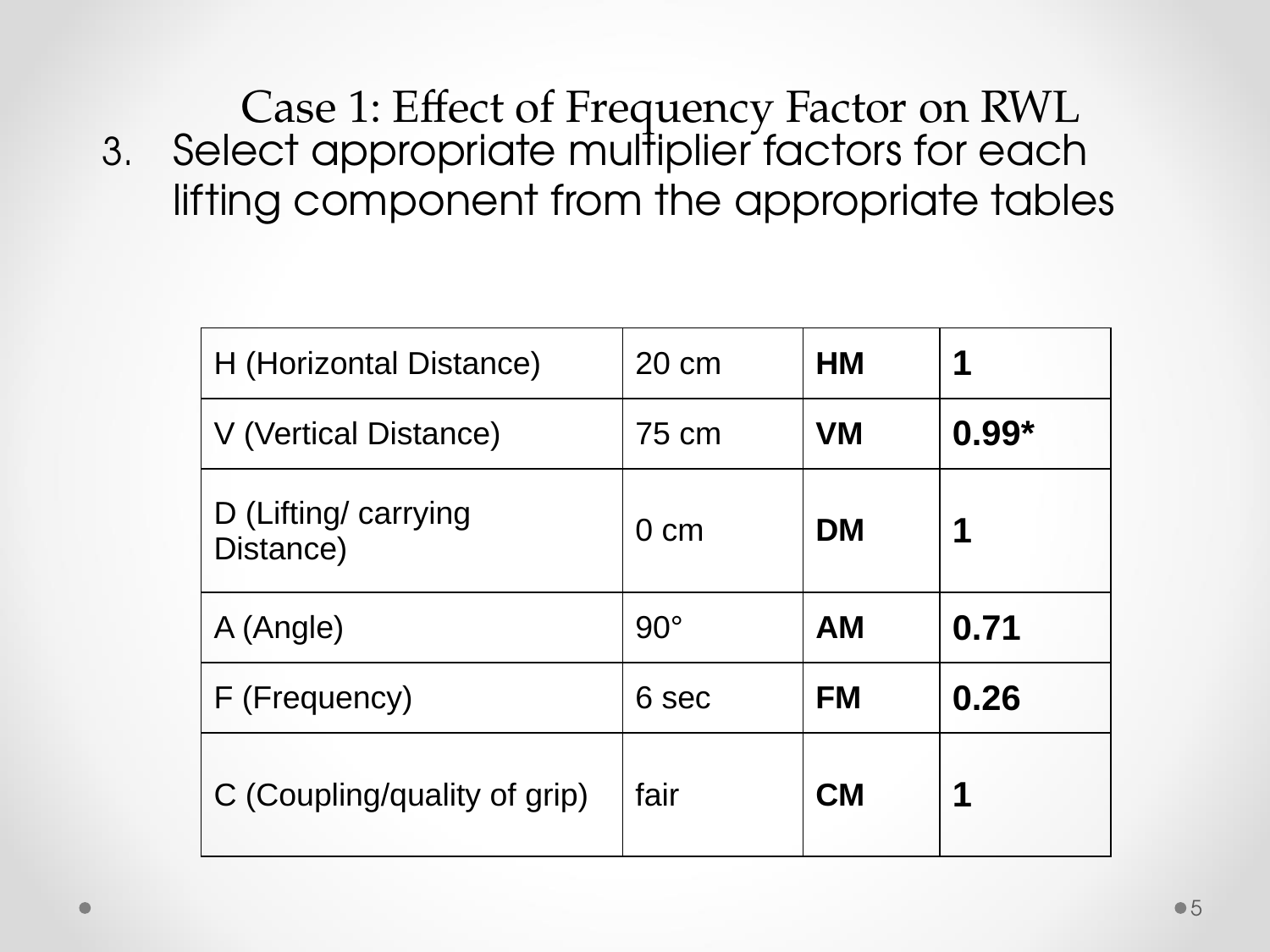

# Case 1: Effect of Frequency Factor on RWL

Select appropriate multiplier factors for each lifting component from the appropriate tables
| H (Horizontal Distance) | 20 cm | HM | 1 |
| --- | --- | --- | --- |
| V (Vertical Distance) | 75 cm | VM | 0.99\* |
| D (Lifting/ carrying Distance) | 0 cm | DM | 1 |
| A (Angle) | 90° | AM | 0.71 |
| F (Frequency) | 6 sec | FM | 0.26 |
| C (Coupling/quality of grip) | fair | CM | 1 |
5